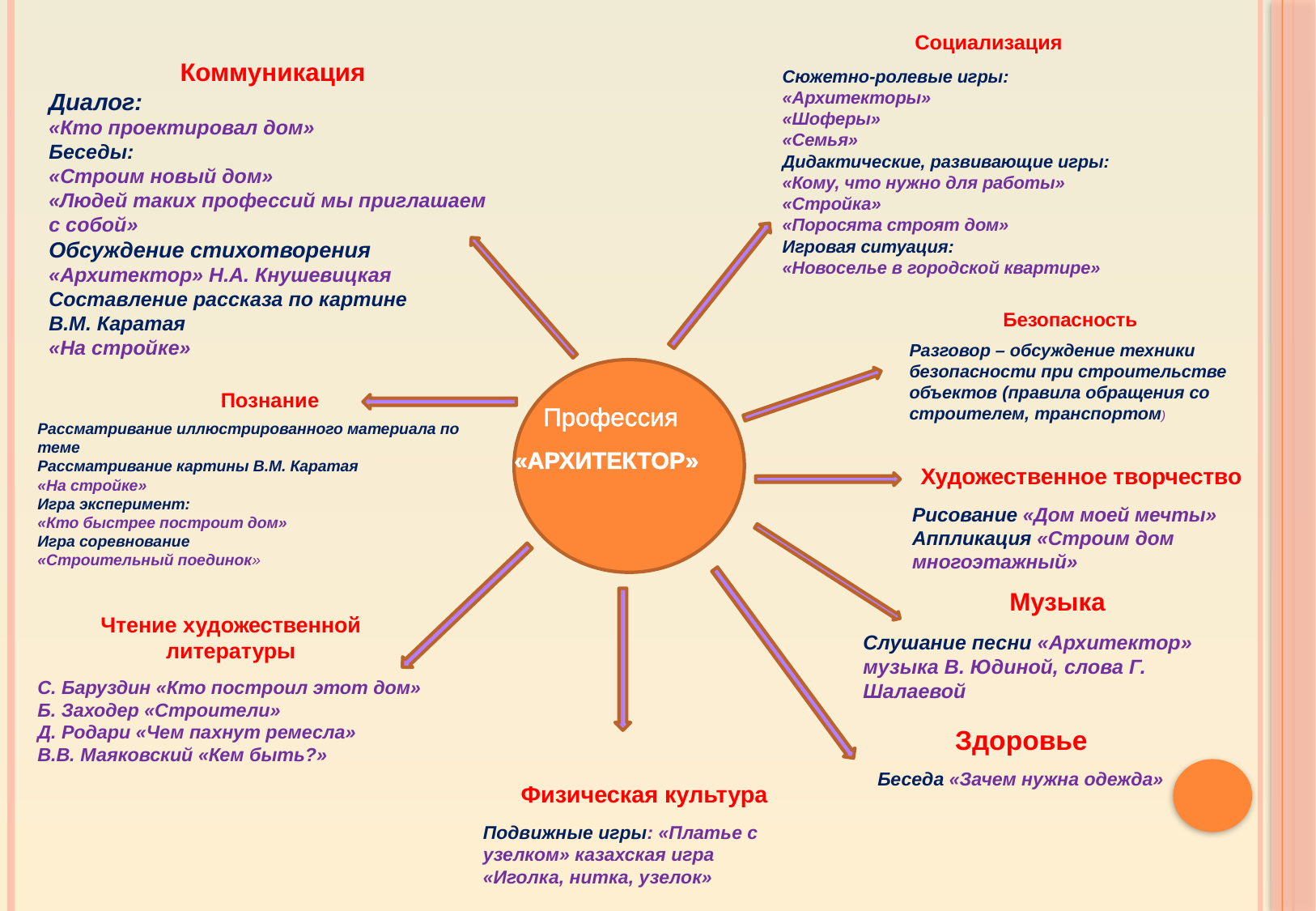

Социализация

Сюжетно-ролевые игры:
«Архитекторы»
«Шоферы»
«Семья»
Дидактические, развивающие игры:
«Кому, что нужно для работы»
«Стройка»
«Поросята строят дом»
Игровая ситуация:
«Новоселье в городской квартире»

Коммуникация
Диалог:
«Кто проектировал дом»
Беседы:
«Строим новый дом»
«Людей таких профессий мы приглашаем с собой»
Обсуждение стихотворения
«Архитектор» Н.А. Кнушевицкая
Составление рассказа по картине
В.М. Каратая
«На стройке»

Безопасность

Разговор – обсуждение техники безопасности при строительстве объектов (правила обращения со строителем, транспортом)

                                          Профессия
                «Архитектор»

Познание

Рассматривание иллюстрированного материала по теме
Рассматривание картины В.М. Каратая
«На стройке»
Игра эксперимент:
«Кто быстрее построит дом»
Игра соревнование
«Строительный поединок»

Художественное творчество

Рисование «Дом моей мечты»
Аппликация «Строим дом многоэтажный»

Музыка

Слушание песни «Архитектор» музыка В. Юдиной, слова Г. Шалаевой

Чтение художественной литературы

С. Баруздин «Кто построил этот дом»
Б. Заходер «Строители»
Д. Родари «Чем пахнут ремесла»
В.В. Маяковский «Кем быть?»

Здоровье

Беседа «Зачем нужна одежда»

Физическая культура

Подвижные игры: «Платье с узелком» казахская игра
«Иголка, нитка, узелок»